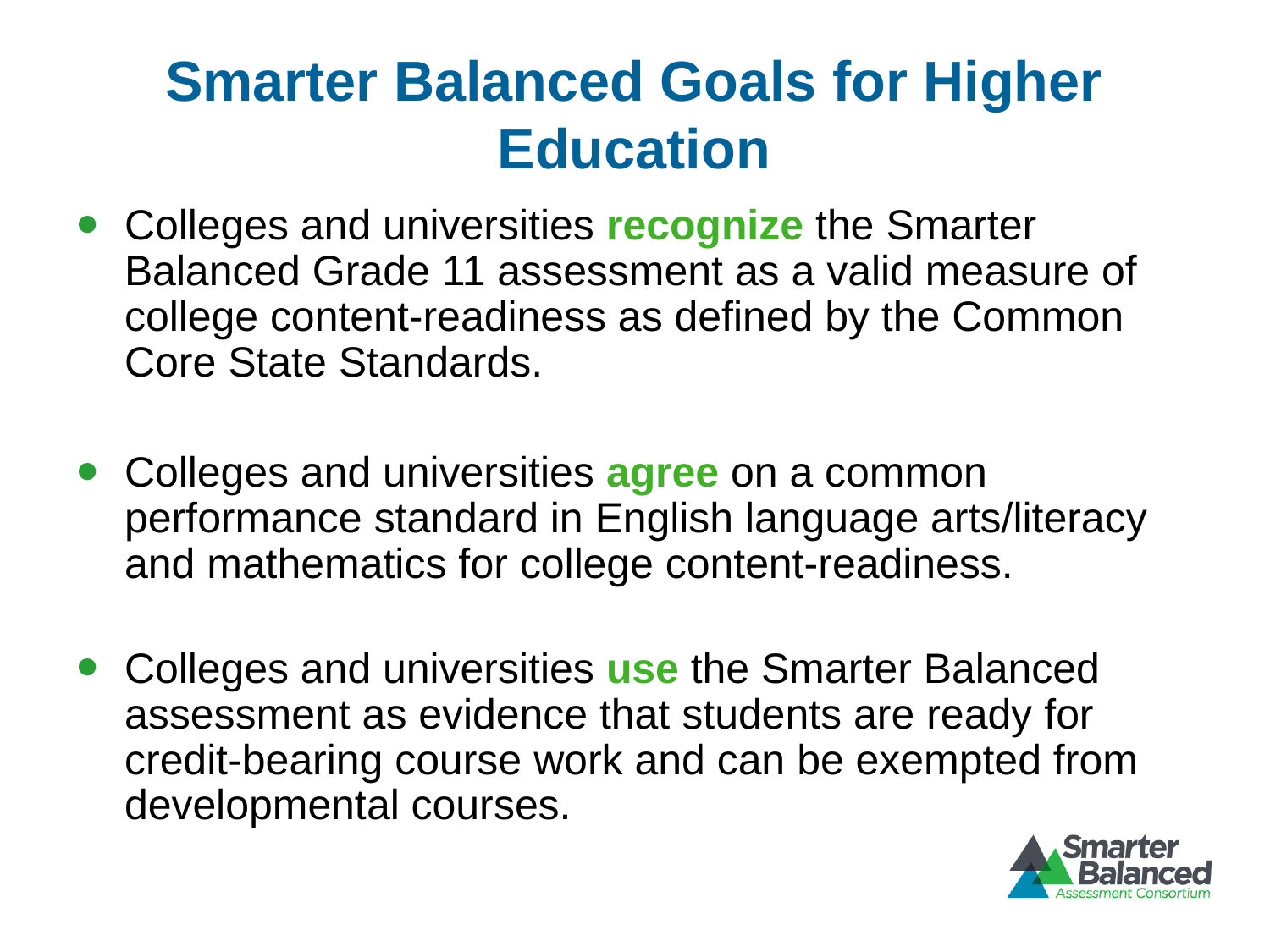

# Smarter Balanced Goals for Higher Education
Colleges and universities recognize the Smarter Balanced Grade 11 assessment as a valid measure of college content-readiness as defined by the Common Core State Standards.
Colleges and universities agree on a common performance standard in English language arts/literacy and mathematics for college content-readiness.
Colleges and universities use the Smarter Balanced assessment as evidence that students are ready for credit-bearing course work and can be exempted from developmental courses.